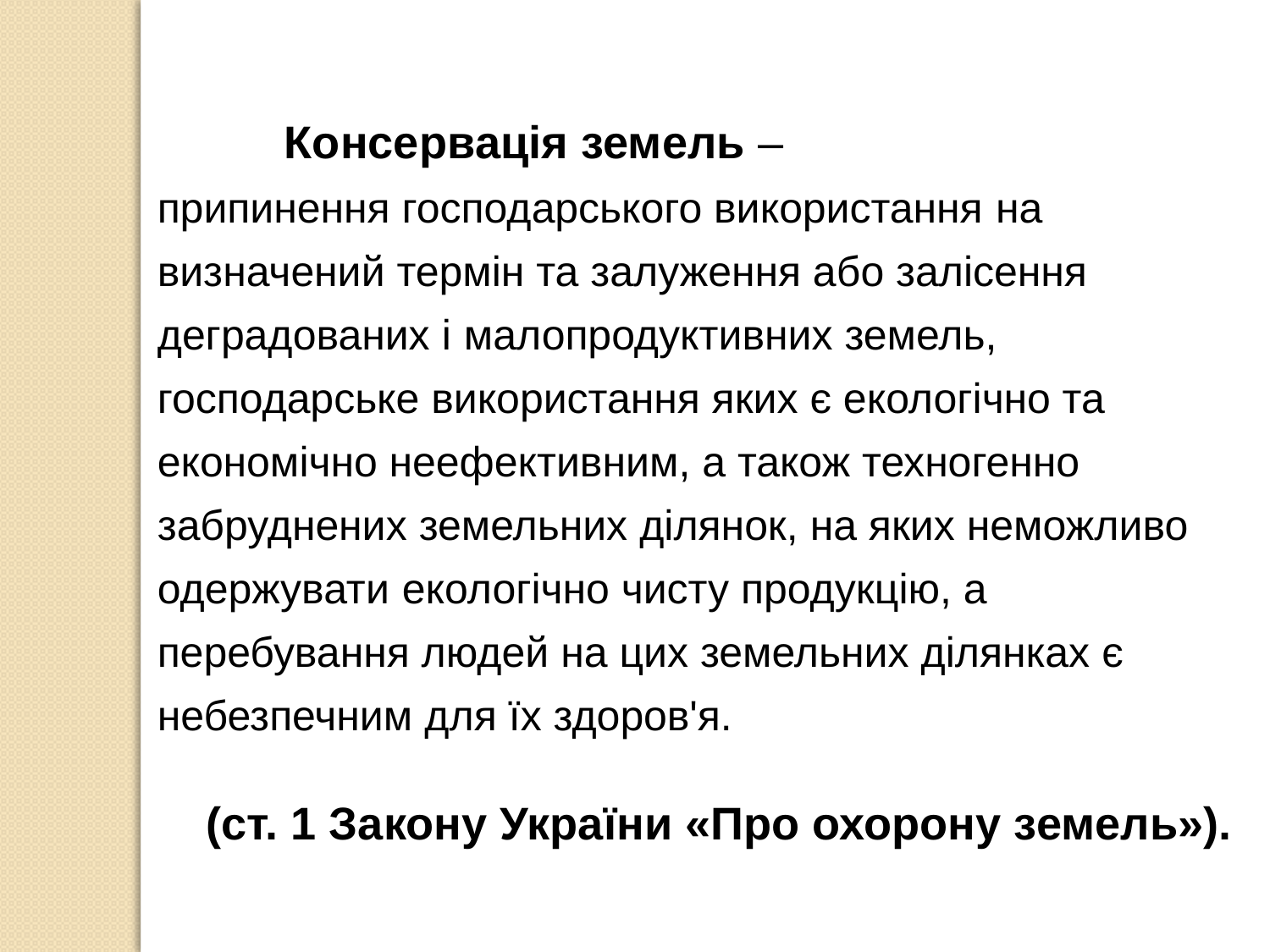

Консервація земель –
припинення господарського використання на визначений термін та залуження або залісення деградованих і малопродуктивних земель, господарське використання яких є екологічно та економічно неефективним, а також техногенно забруднених земельних ділянок, на яких неможливо одержувати екологічно чисту продукцію, а перебування людей на цих земельних ділянках є небезпечним для їх здоров'я.

(ст. 1 Закону України «Про охорону земель»).